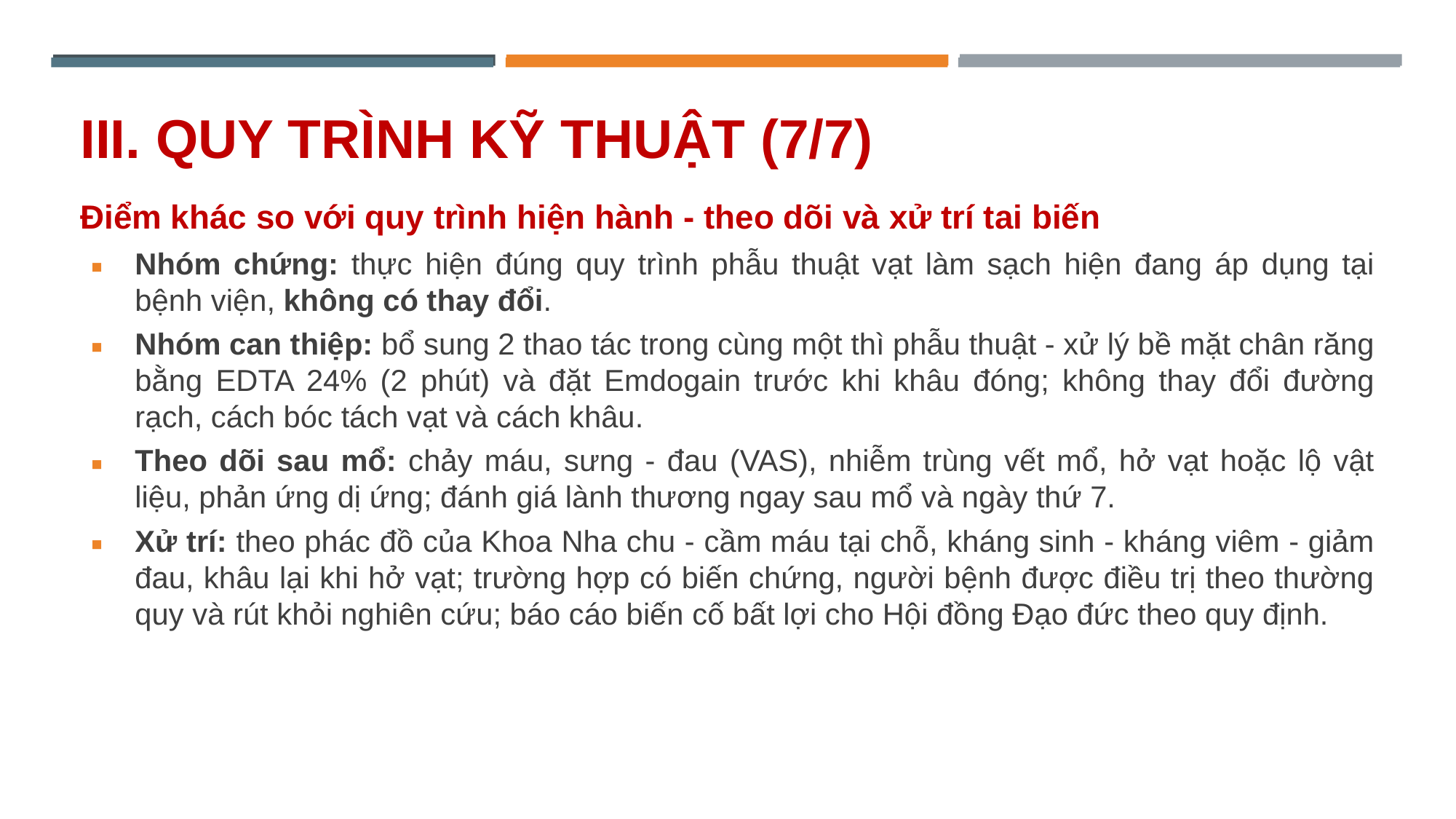

# III. QUY TRÌNH KỸ THUẬT (7/7)
Điểm khác so với quy trình hiện hành - theo dõi và xử trí tai biến
Nhóm chứng: thực hiện đúng quy trình phẫu thuật vạt làm sạch hiện đang áp dụng tại bệnh viện, không có thay đổi.
Nhóm can thiệp: bổ sung 2 thao tác trong cùng một thì phẫu thuật - xử lý bề mặt chân răng bằng EDTA 24% (2 phút) và đặt Emdogain trước khi khâu đóng; không thay đổi đường rạch, cách bóc tách vạt và cách khâu.
Theo dõi sau mổ: chảy máu, sưng - đau (VAS), nhiễm trùng vết mổ, hở vạt hoặc lộ vật liệu, phản ứng dị ứng; đánh giá lành thương ngay sau mổ và ngày thứ 7.
Xử trí: theo phác đồ của Khoa Nha chu - cầm máu tại chỗ, kháng sinh - kháng viêm - giảm đau, khâu lại khi hở vạt; trường hợp có biến chứng, người bệnh được điều trị theo thường quy và rút khỏi nghiên cứu; báo cáo biến cố bất lợi cho Hội đồng Đạo đức theo quy định.